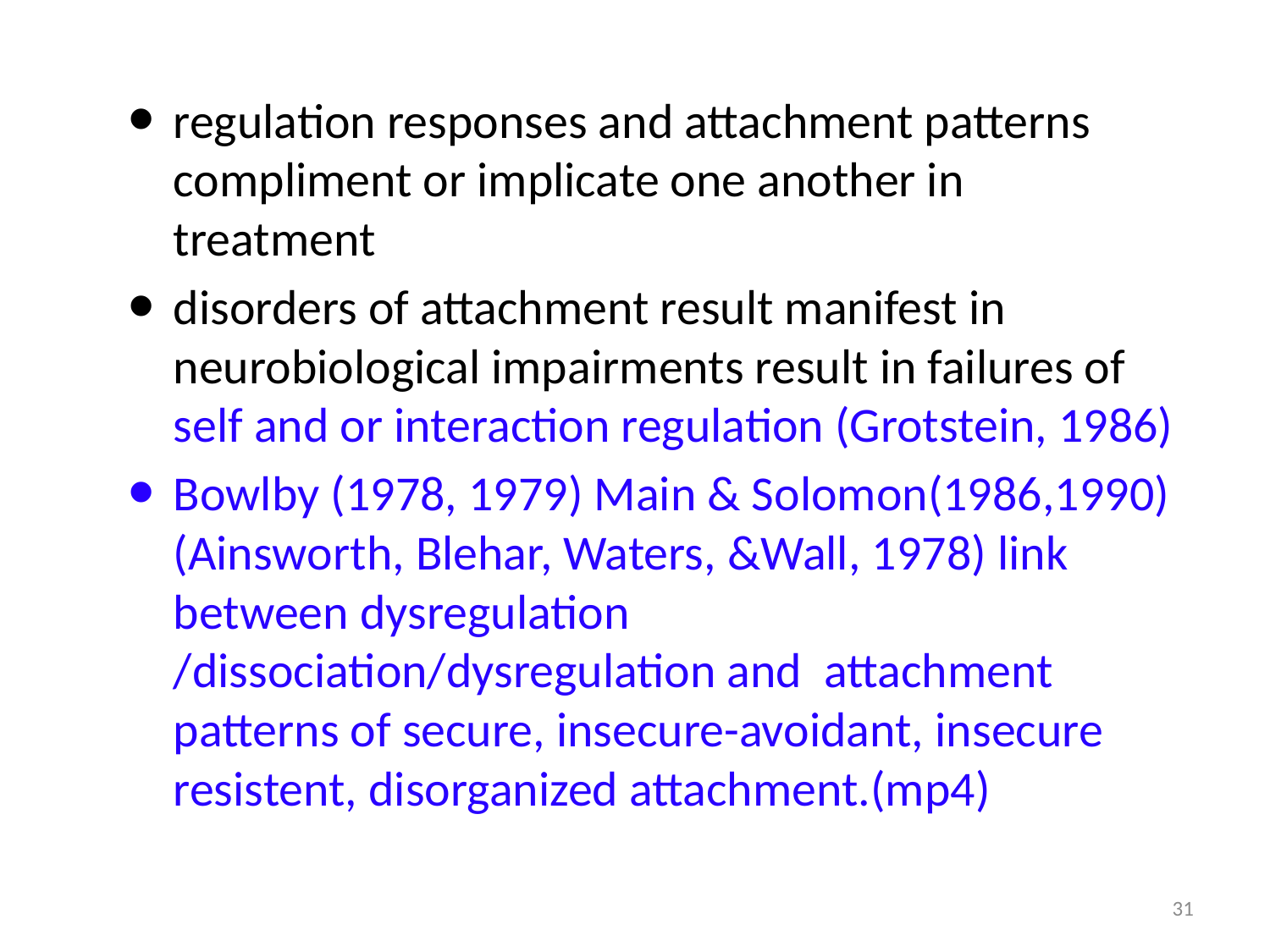

regulation responses and attachment patterns compliment or implicate one another in treatment
disorders of attachment result manifest in neurobiological impairments result in failures of self and or interaction regulation (Grotstein, 1986)
Bowlby (1978, 1979) Main & Solomon(1986,1990)(Ainsworth, Blehar, Waters, &Wall, 1978) link between dysregulation /dissociation/dysregulation and  attachment patterns of secure, insecure-avoidant, insecure resistent, disorganized attachment.(mp4)
31